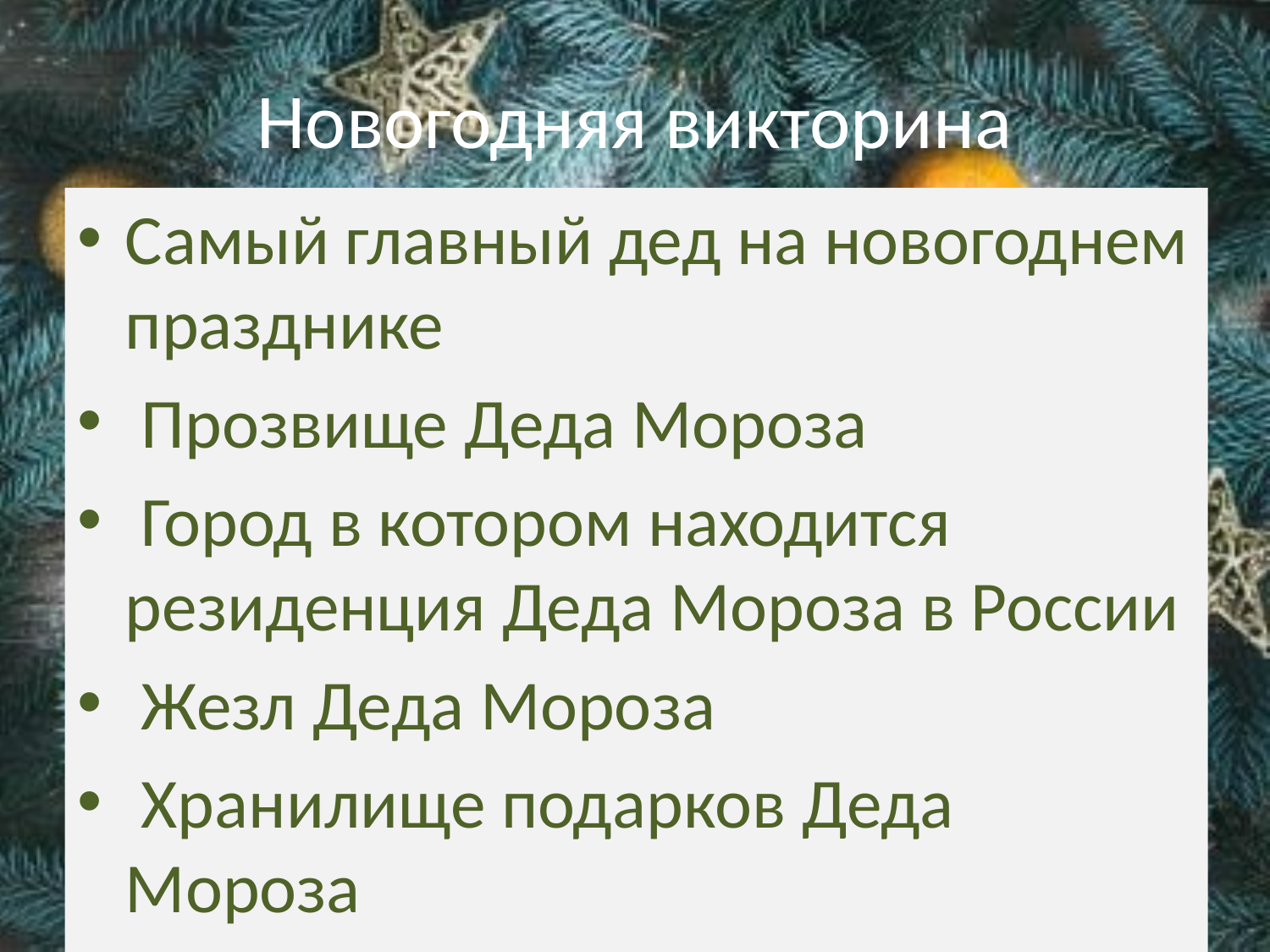

# Новогодняя викторина
Самый главный дед на новогоднем празднике
 Прозвище Деда Мороза
 Город в котором находится резиденция Деда Мороза в России
 Жезл Деда Мороза
 Хранилище подарков Деда Мороза